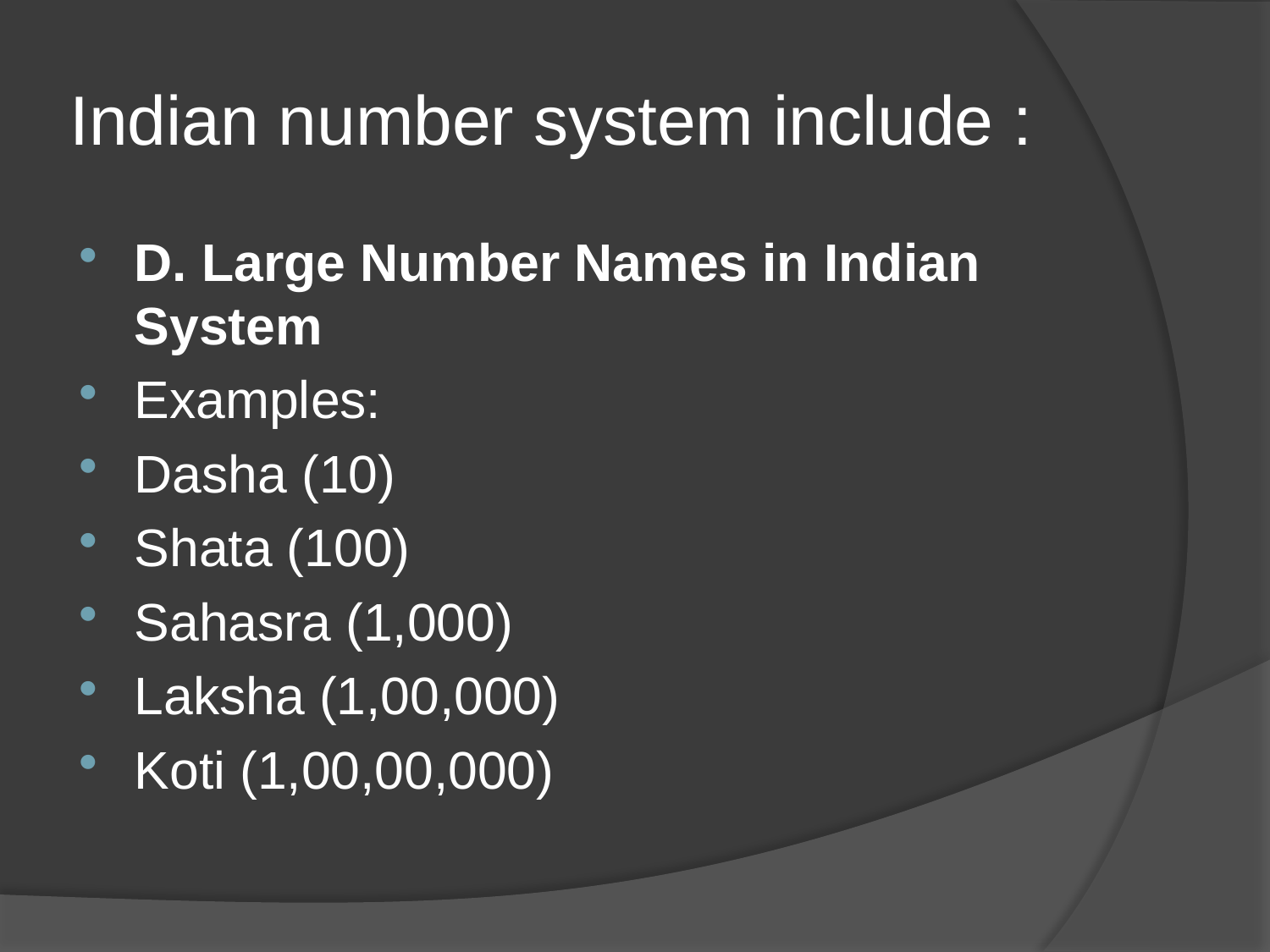

# Indian number system include :
D. Large Number Names in Indian System
Examples:
Dasha (10)
Shata (100)
Sahasra (1,000)
Laksha (1,00,000)
Koti (1,00,00,000)